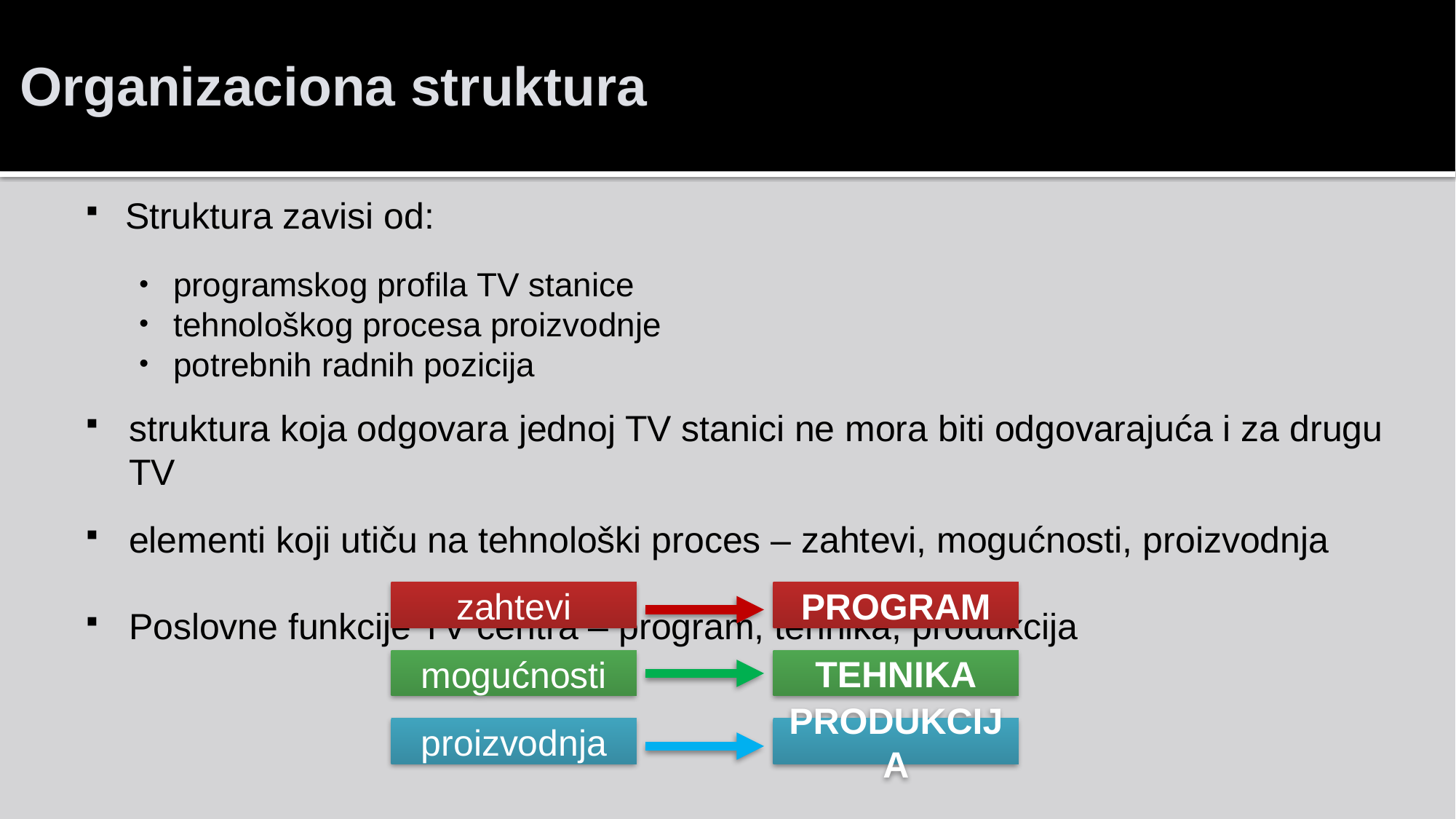

# Organizaciona struktura
Struktura zavisi od:

programskog profila TV stanice
tehnološkog procesa proizvodnje
potrebnih radnih pozicija

struktura koja odgovara jednoj TV stanici ne mora biti odgovarajuća i za drugu TV

elementi koji utiču na tehnološki proces – zahtevi, mogućnosti, proizvodnja

Poslovne funkcije TV centra – program, tehnika, produkcija

zahtevi
PROGRAM
TEHNIKA
mogućnosti
proizvodnja
PRODUKCIJA